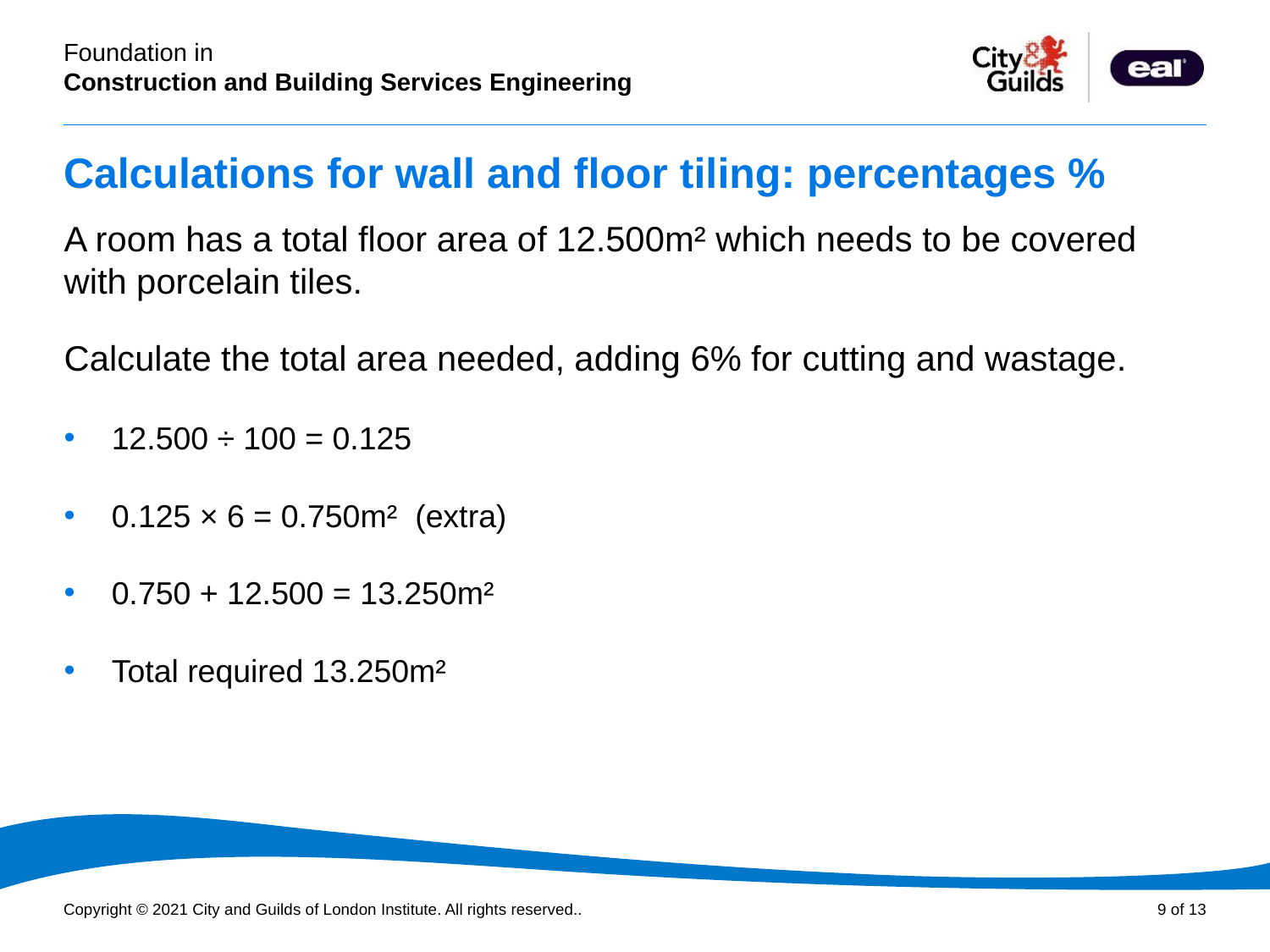

# Calculations for wall and floor tiling: percentages %
A room has a total floor area of 12.500m² which needs to be covered with porcelain tiles.
Calculate the total area needed, adding 6% for cutting and wastage.
12.500 ÷ 100 = 0.125
0.125 × 6 = 0.750m²  (extra)
0.750 + 12.500 = 13.250m²
Total required 13.250m²